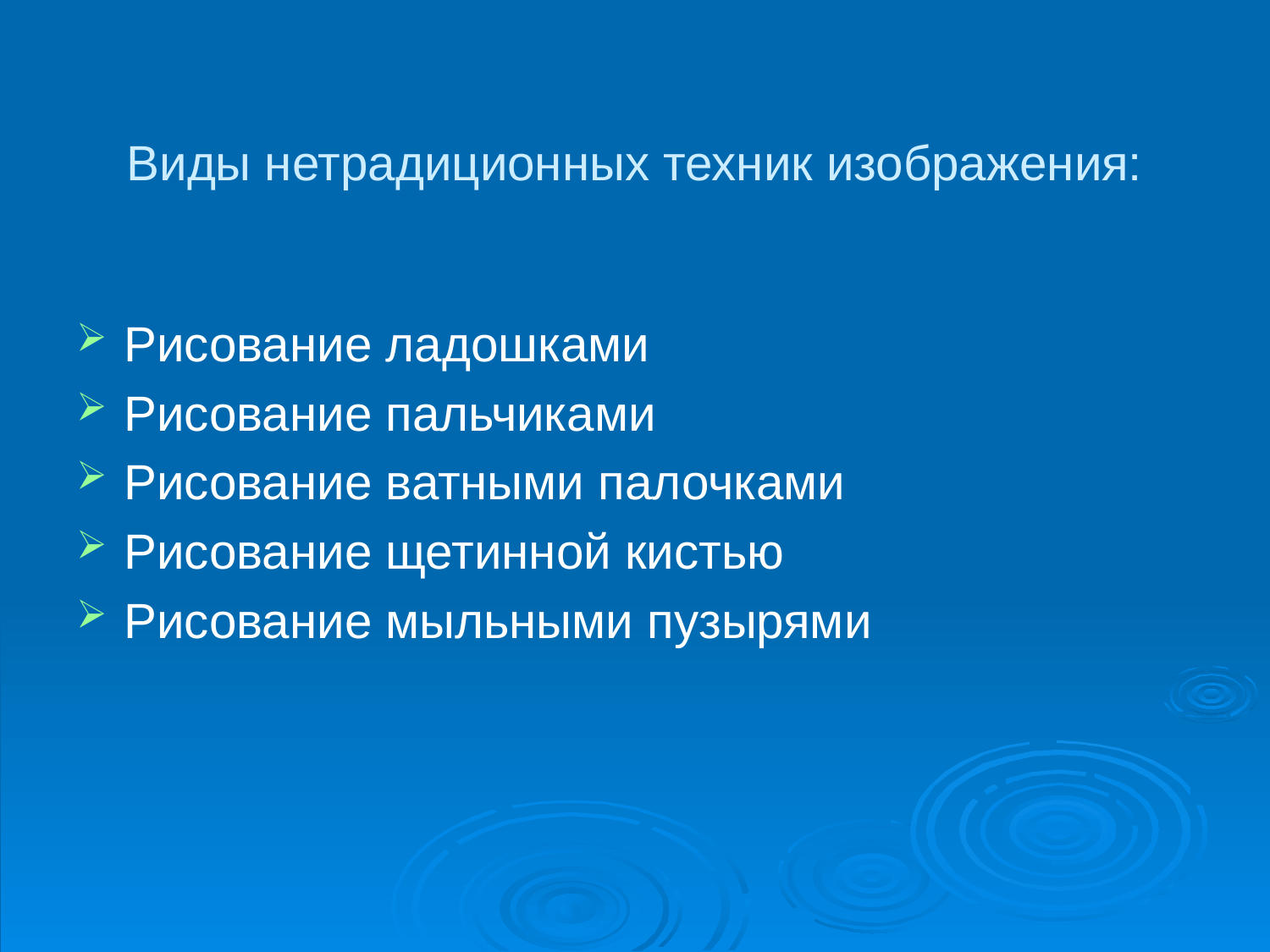

# Виды нетрадиционных техник изображения:
Рисование ладошками
Рисование пальчиками
Рисование ватными палочками
Рисование щетинной кистью
Рисование мыльными пузырями